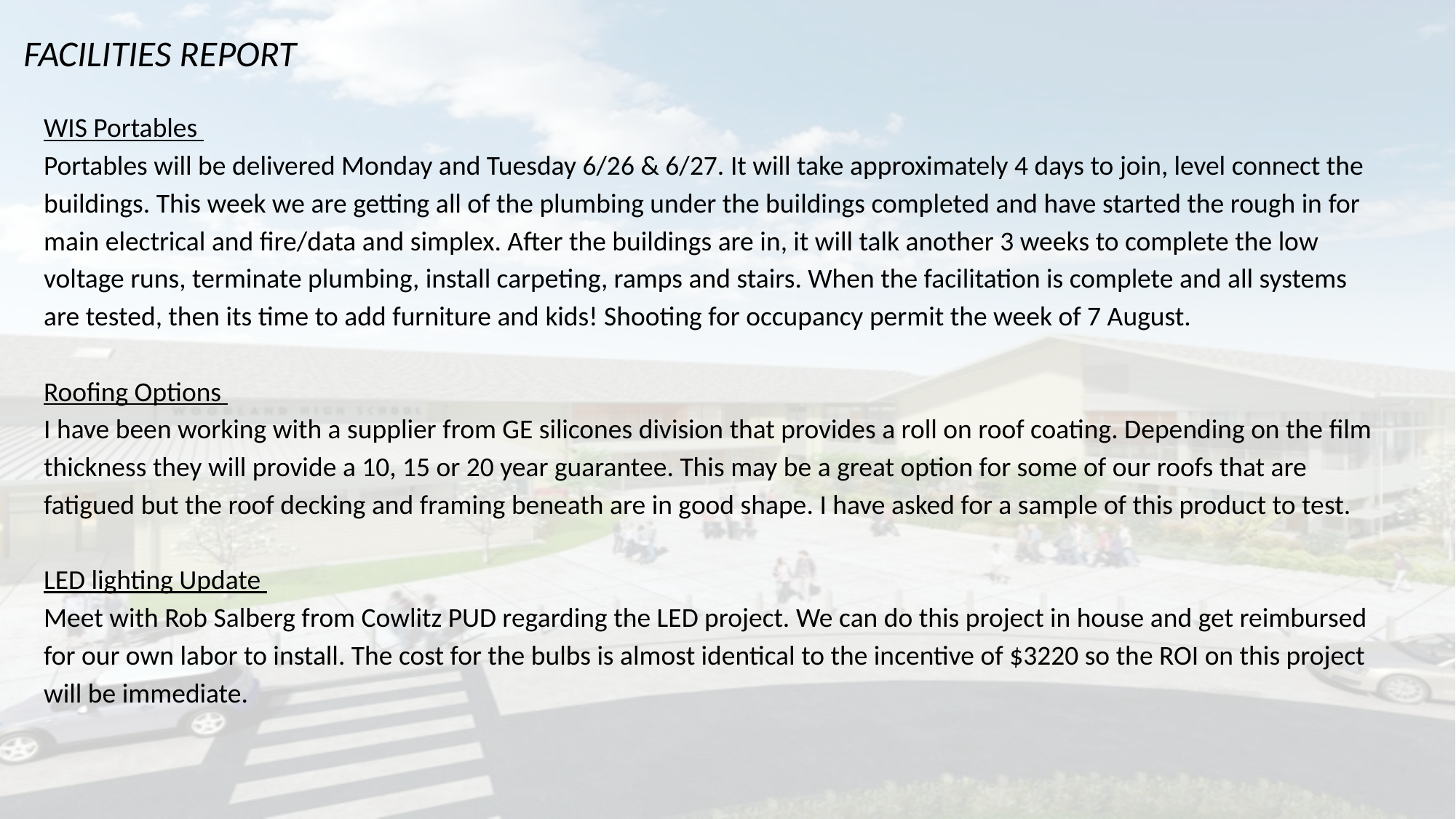

FACILITIES REPORT

WIS Portables
Portables will be delivered Monday and Tuesday 6/26 & 6/27. It will take approximately 4 days to join, level connect the buildings. This week we are getting all of the plumbing under the buildings completed and have started the rough in for main electrical and fire/data and simplex. After the buildings are in, it will talk another 3 weeks to complete the low voltage runs, terminate plumbing, install carpeting, ramps and stairs. When the facilitation is complete and all systems are tested, then its time to add furniture and kids! Shooting for occupancy permit the week of 7 August.

Roofing Options
I have been working with a supplier from GE silicones division that provides a roll on roof coating. Depending on the film thickness they will provide a 10, 15 or 20 year guarantee. This may be a great option for some of our roofs that are fatigued but the roof decking and framing beneath are in good shape. I have asked for a sample of this product to test.

LED lighting Update
Meet with Rob Salberg from Cowlitz PUD regarding the LED project. We can do this project in house and get reimbursed for our own labor to install. The cost for the bulbs is almost identical to the incentive of $3220 so the ROI on this project will be immediate.